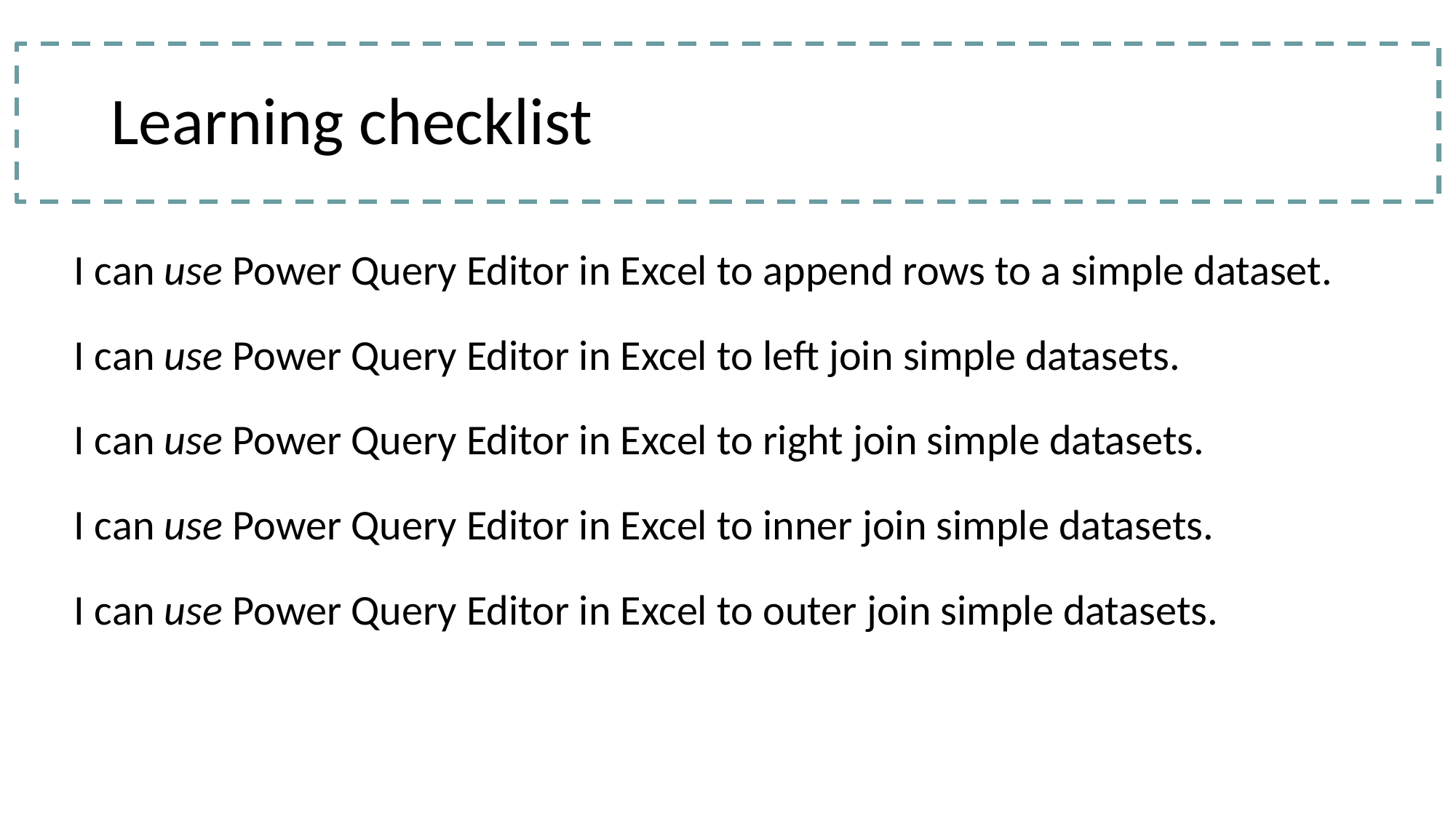

# Learning checklist
| I can use Power Query Editor in Excel to append rows to a simple dataset. I can use Power Query Editor in Excel to left join simple datasets. I can use Power Query Editor in Excel to right join simple datasets. I can use Power Query Editor in Excel to inner join simple datasets. I can use Power Query Editor in Excel to outer join simple datasets. |
| --- |